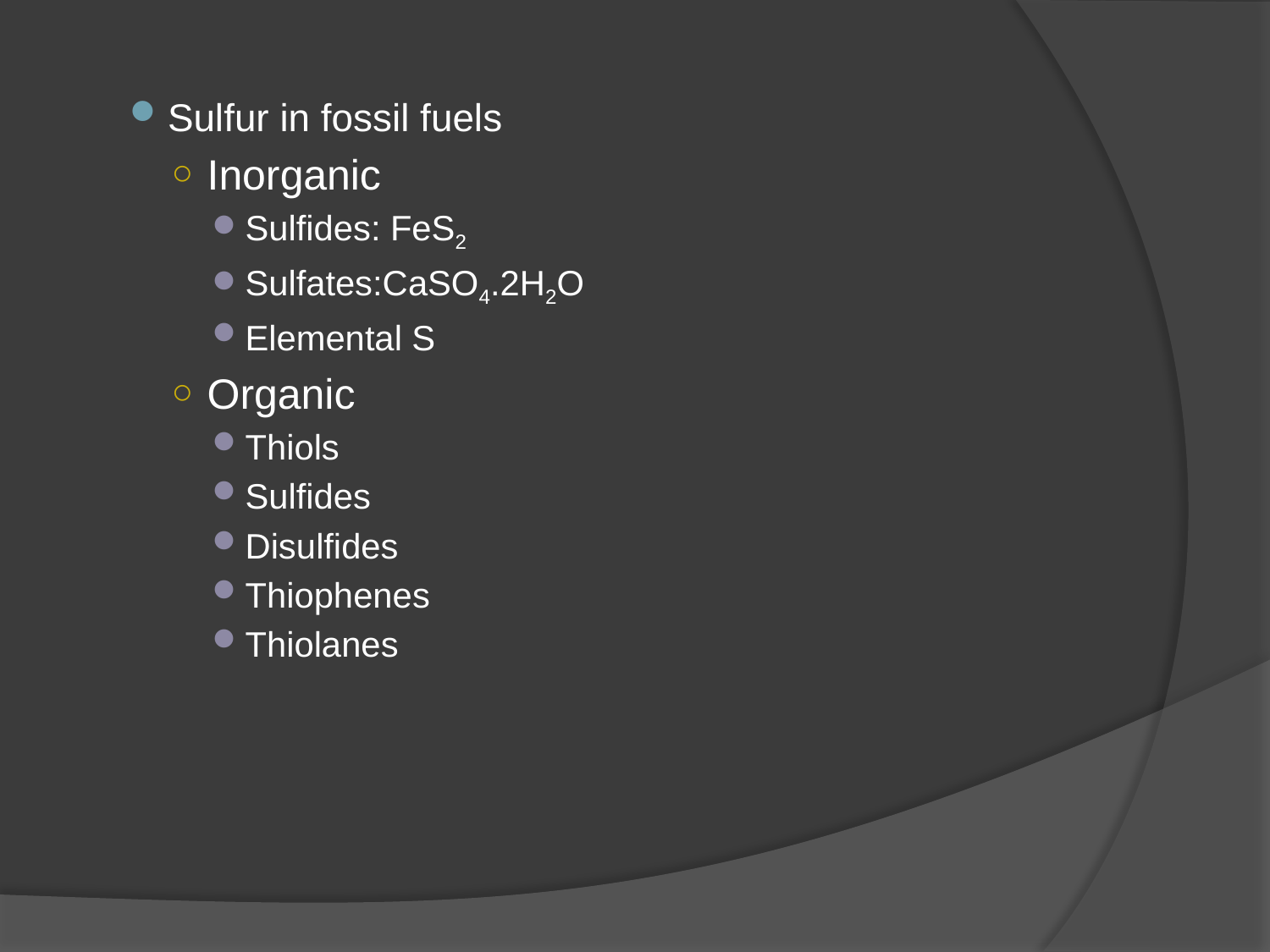

Sulfur in fossil fuels
Inorganic
Sulfides: FeS2
Sulfates:CaSO4.2H2O
Elemental S
Organic
Thiols
Sulfides
Disulfides
Thiophenes
Thiolanes